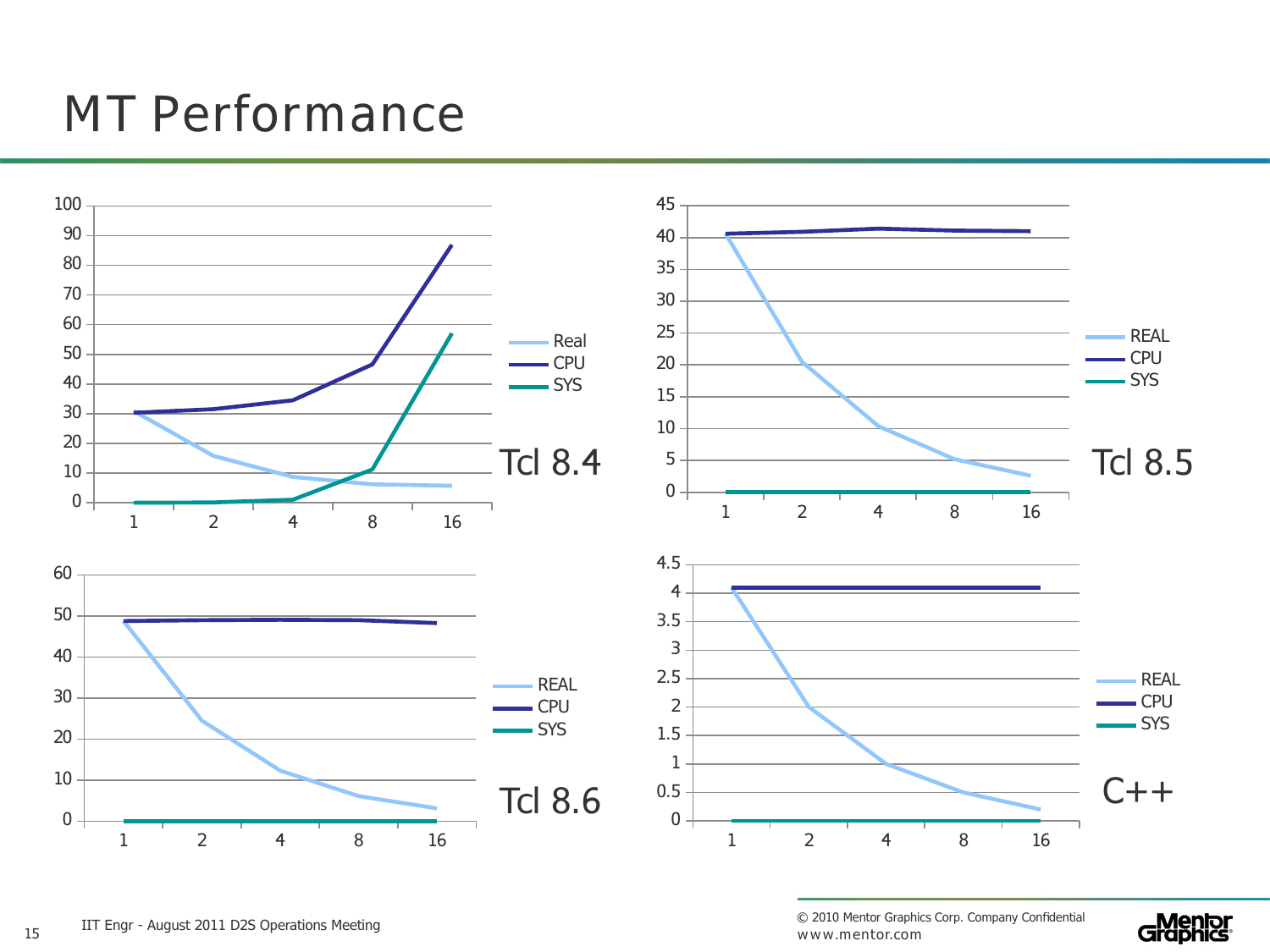

# MT Performance

### Chart

| Category | Real | CPU | SYS |
|---|---|---|---|
| 1 | 30.9 | 30.3 | 0.0 |
| 2 | 15.8 | 31.5 | 0.1 |
| 4 | 8.700000000000001 | 34.5 | 1.0 |
| 8 | 6.2 | 46.6 | 11.2 |
| 16 | 5.7 | 86.9 | 57.1 |

### Chart

| Category | REAL | CPU | SYS |
|---|---|---|---|
| 1 | 40.6 | 40.6 | 0.0 |
| 2 | 20.5 | 40.9 | 0.0 |
| 4 | 10.4 | 41.4 | 0.0 |
| 8 | 5.2 | 41.1 | 0.0 |
| 16 | 2.6 | 41.0 | 0.0 |
Tcl 8.4
Tcl 8.5

### Chart

| Category | REAL | CPU | SYS |
|---|---|---|---|
| 1 | 4.1 | 4.1 | 0.0 |
| 2 | 2.0 | 4.1 | 0.0 |
| 4 | 1.0 | 4.1 | 0.0 |
| 8 | 0.5 | 4.1 | 0.0 |
| 16 | 0.2 | 4.1 | 0.0 |

### Chart

| Category | REAL | CPU | SYS |
|---|---|---|---|
| 1 | 48.8 | 48.8 | 0.0 |
| 2 | 24.5 | 49.0 | 0.0 |
| 4 | 12.3 | 49.1 | 0.0 |
| 8 | 6.1 | 49.0 | 0.0 |
| 16 | 3.1 | 48.3 | 0.0 |
C++
Tcl 8.6
IIT Engr - August 2011 D2S Operations Meeting